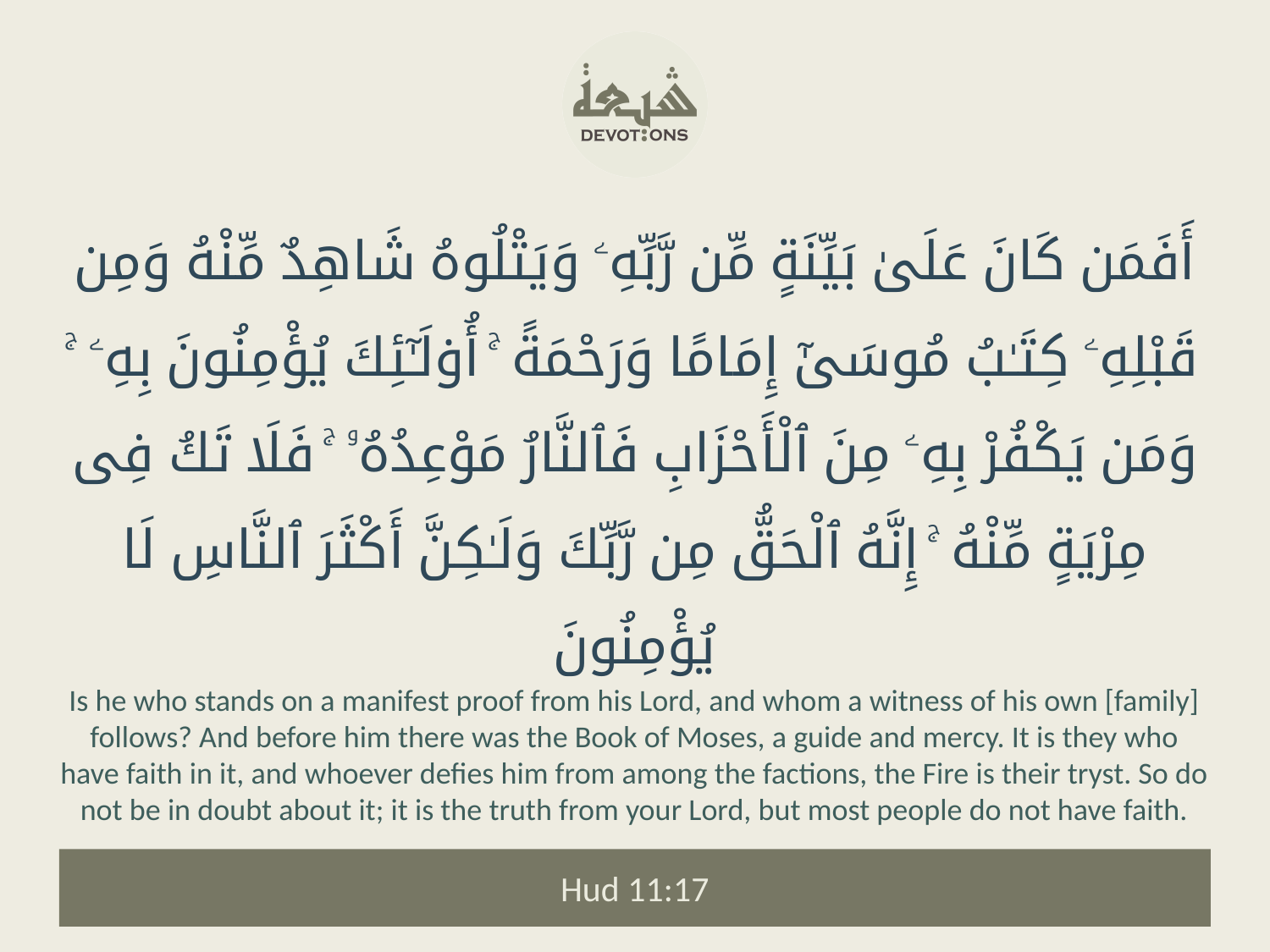

أَفَمَن كَانَ عَلَىٰ بَيِّنَةٍ مِّن رَّبِّهِۦ وَيَتْلُوهُ شَاهِدٌ مِّنْهُ وَمِن قَبْلِهِۦ كِتَـٰبُ مُوسَىٰٓ إِمَامًا وَرَحْمَةً ۚ أُو۟لَـٰٓئِكَ يُؤْمِنُونَ بِهِۦ ۚ وَمَن يَكْفُرْ بِهِۦ مِنَ ٱلْأَحْزَابِ فَٱلنَّارُ مَوْعِدُهُۥ ۚ فَلَا تَكُ فِى مِرْيَةٍ مِّنْهُ ۚ إِنَّهُ ٱلْحَقُّ مِن رَّبِّكَ وَلَـٰكِنَّ أَكْثَرَ ٱلنَّاسِ لَا يُؤْمِنُونَ
Is he who stands on a manifest proof from his Lord, and whom a witness of his own [family] follows? And before him there was the Book of Moses, a guide and mercy. It is they who have faith in it, and whoever defies him from among the factions, the Fire is their tryst. So do not be in doubt about it; it is the truth from your Lord, but most people do not have faith.
Hud 11:17